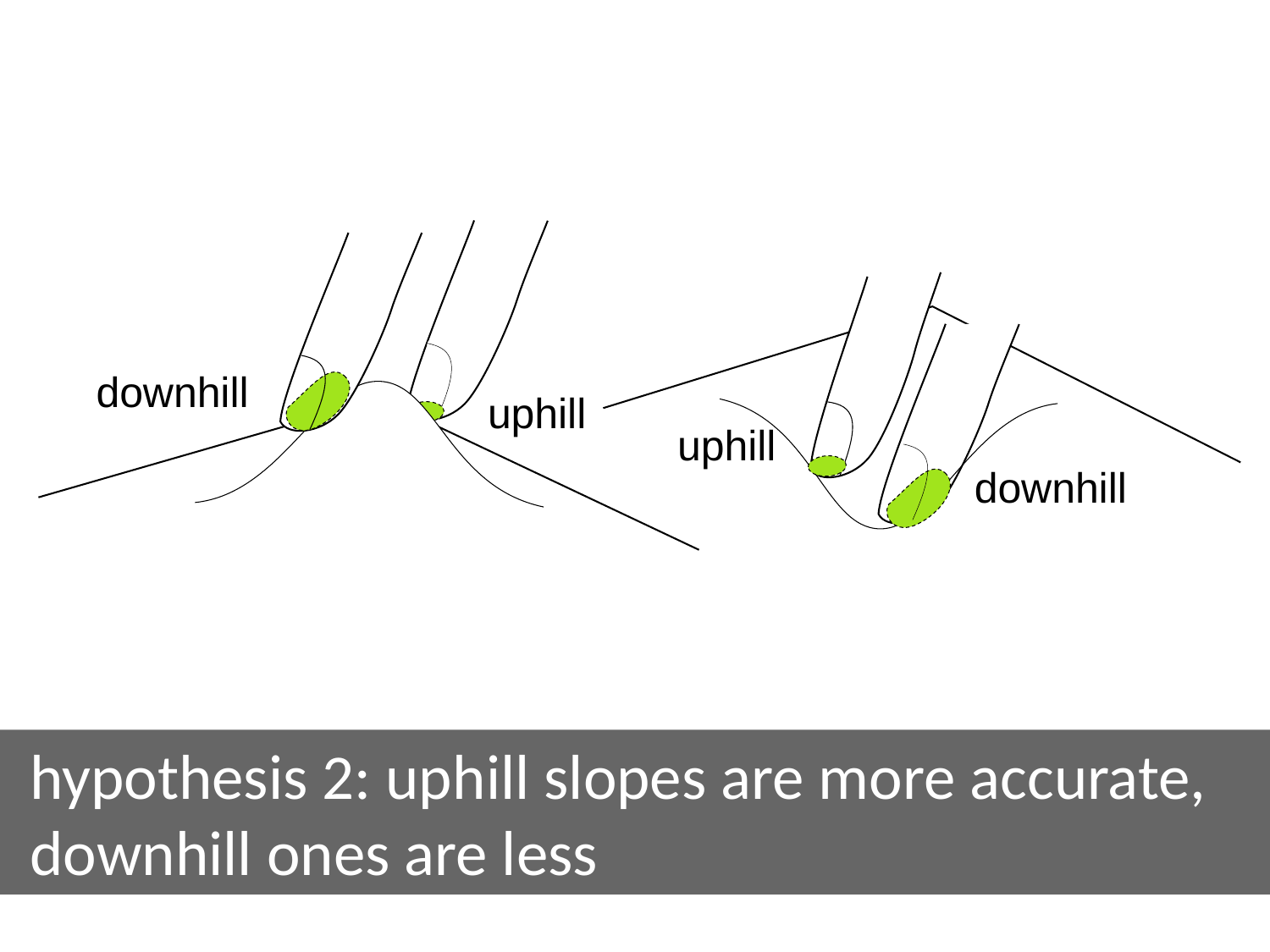

downhill

uphill

uphill

downhill

hypothesis 2: uphill slopes are more accurate, downhill ones are less